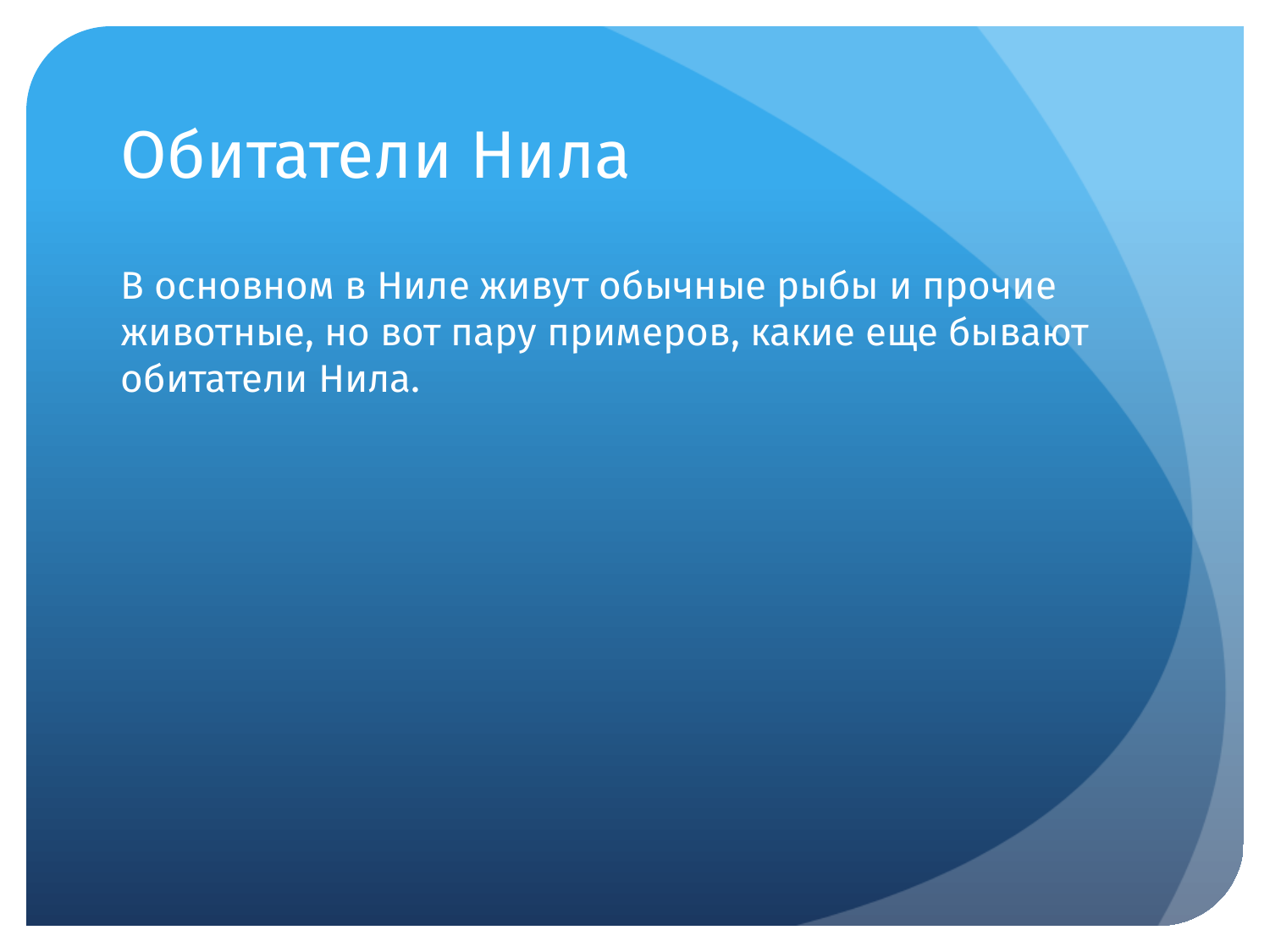

# Обитатели Нила
В основном в Ниле живут обычные рыбы и прочие животные, но вот пару примеров, какие еще бывают обитатели Нила.